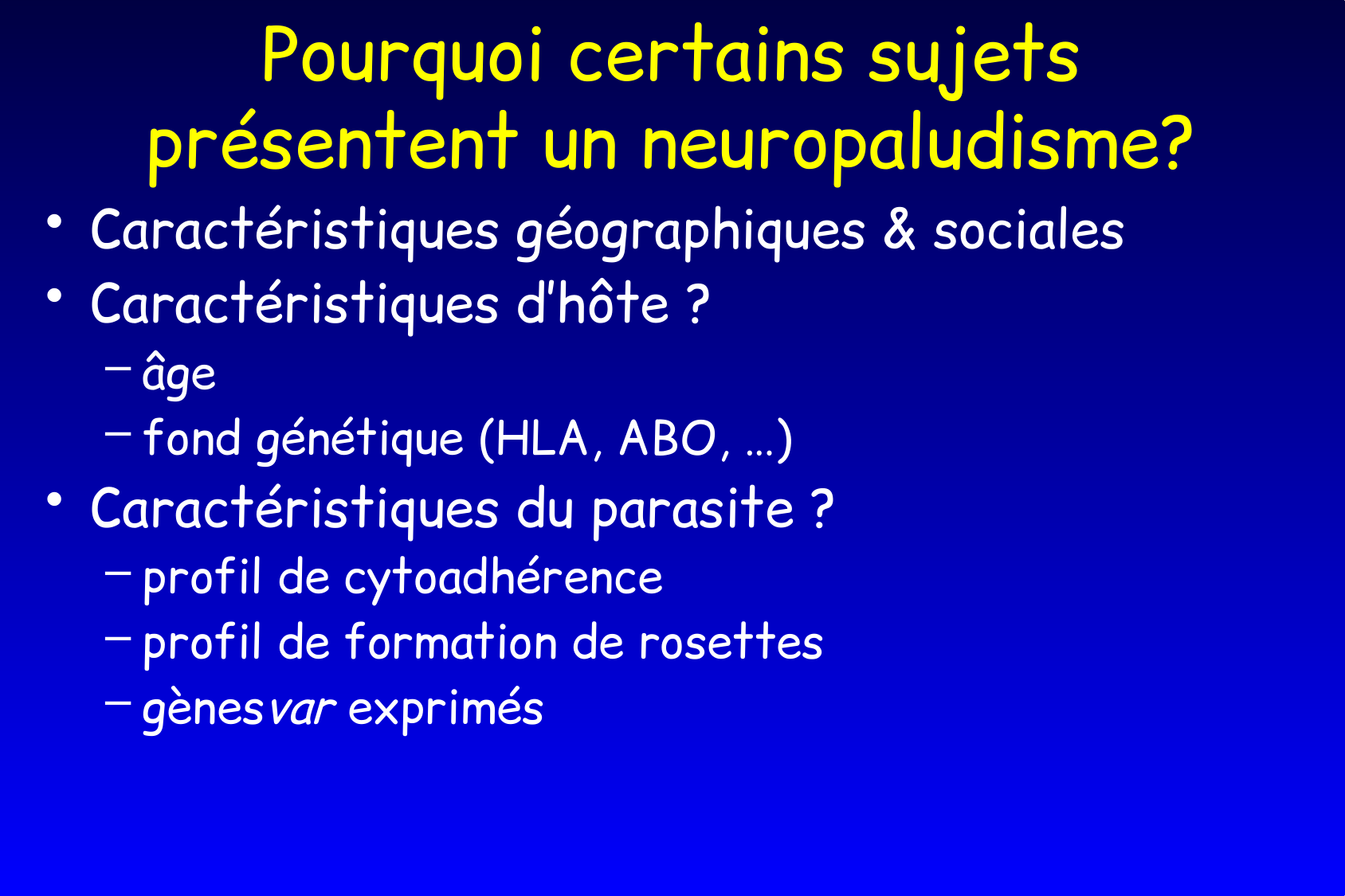

# Pourquoi certains sujets présentent un neuropaludisme?
Caractéristiques géographiques & sociales
Caractéristiques d’hôte ?
âge
fond génétique (HLA, ABO, …)
Caractéristiques du parasite ?
profil de cytoadhérence
profil de formation de rosettes
gènesvar exprimés